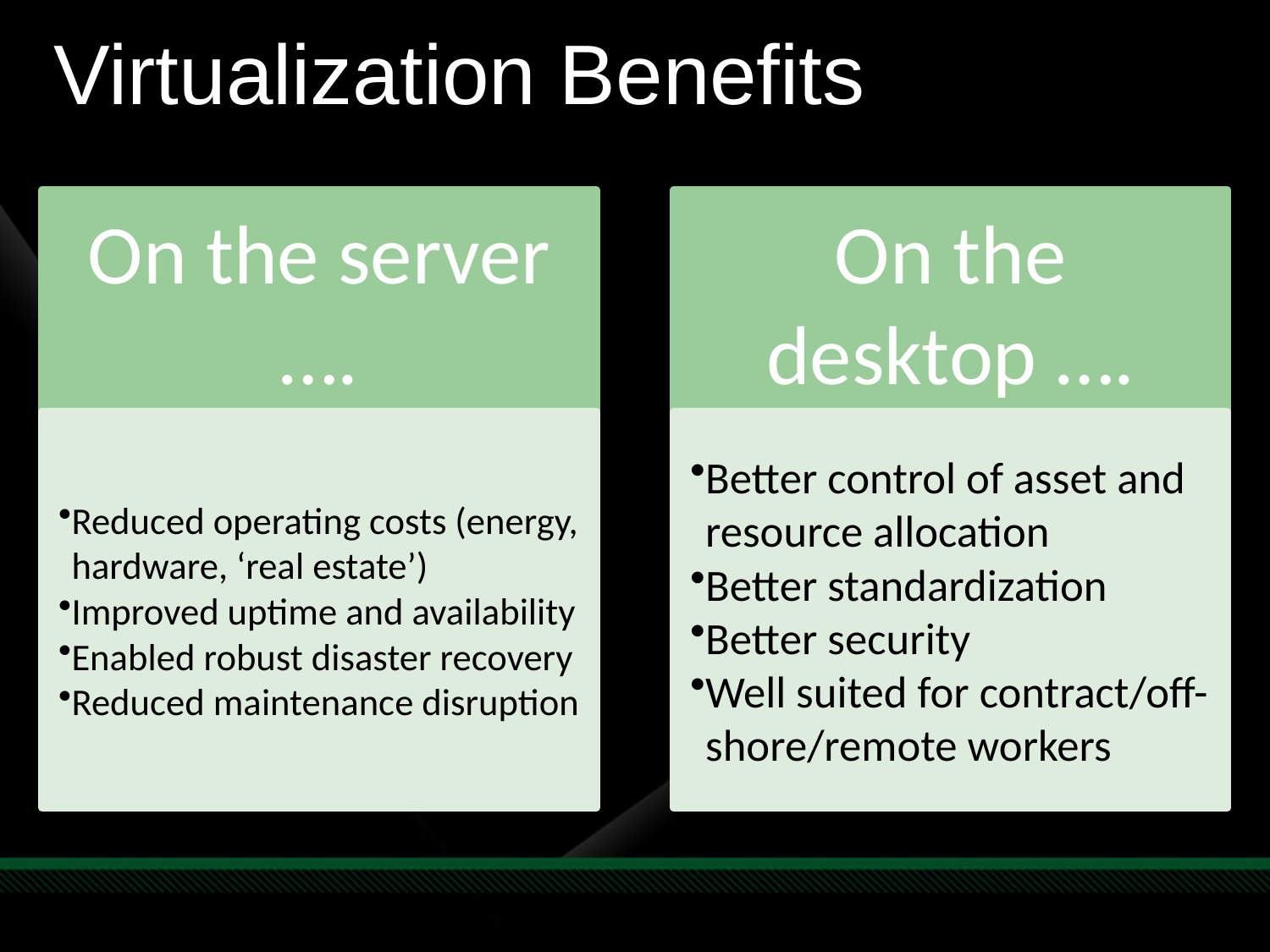

Virtualization Benefits
On the server ….
Reduced operating costs (energy, hardware, ‘real estate’)
Improved uptime and availability
Enabled robust disaster recovery
Reduced maintenance disruption
On the desktop ….
Better control of asset and resource allocation
Better standardization
Better security
Well suited for contract/off-shore/remote workers